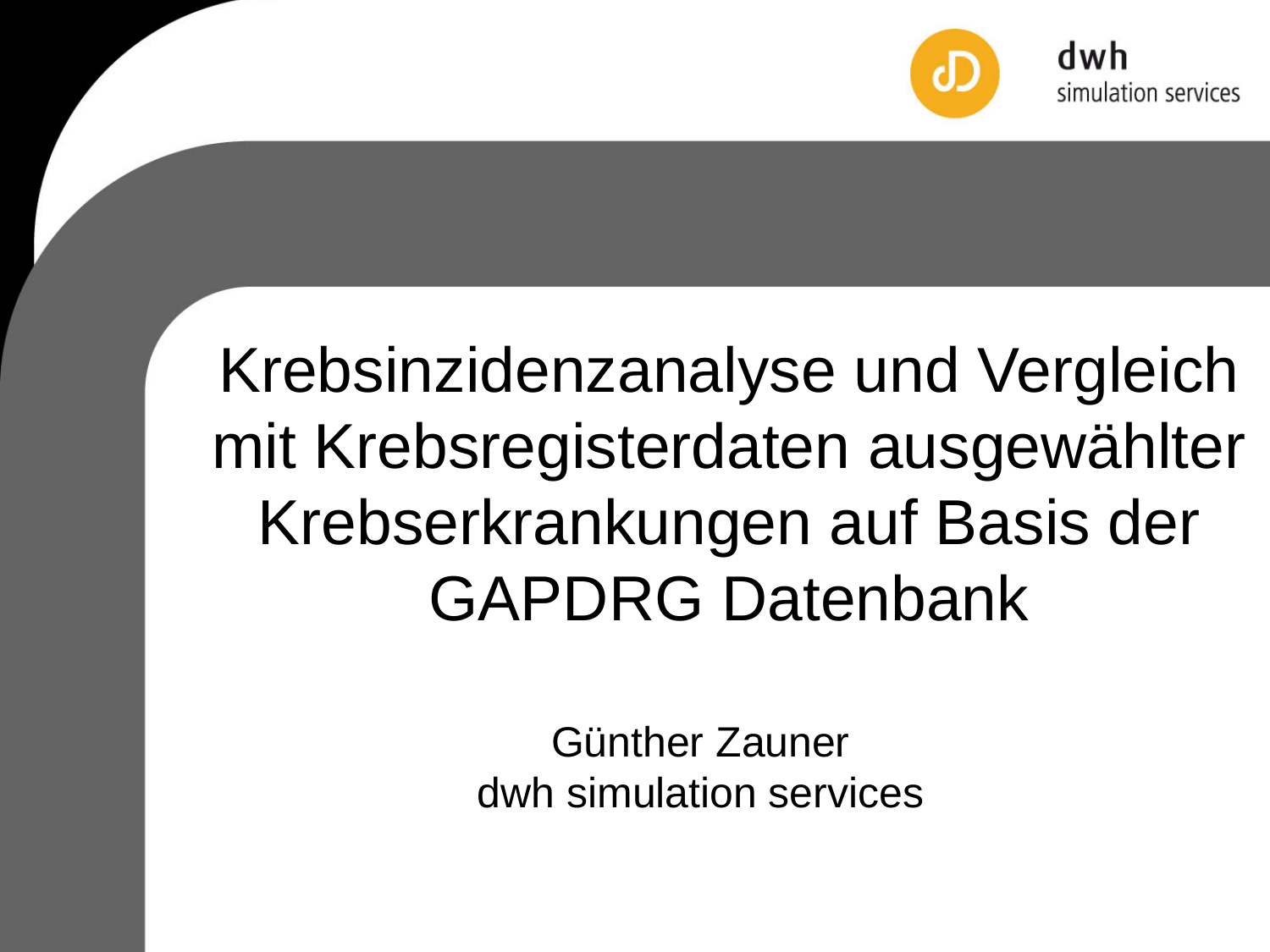

# Krebsinzidenzanalyse und Vergleich mit Krebsregisterdaten ausgewählter Krebserkrankungen auf Basis der GAPDRG Datenbank
Günther Zauner
dwh simulation services